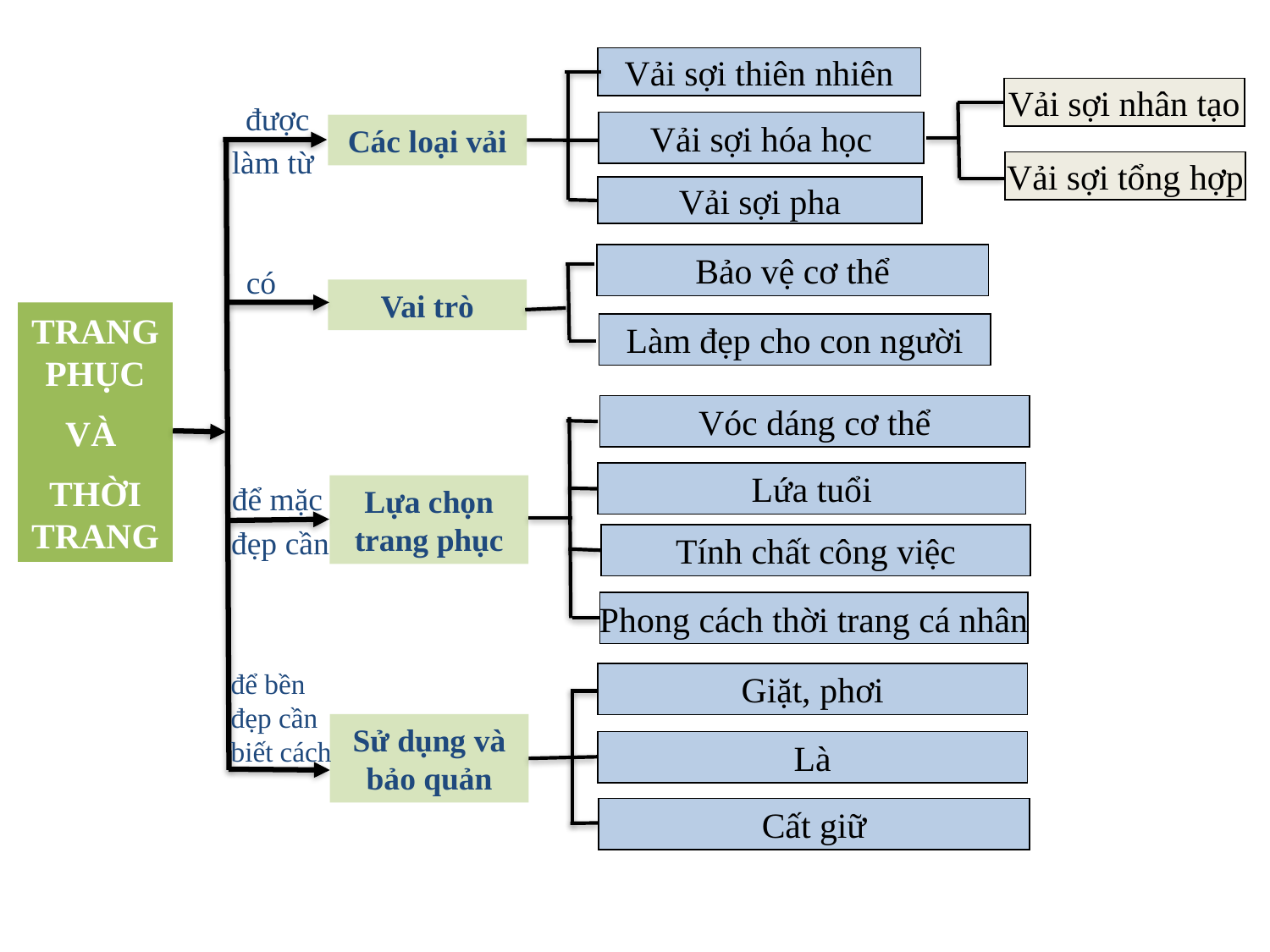

Vải sợi thiên nhiên
Vải sợi nhân tạo
được
Vải sợi hóa học
Các loại vải
làm từ

Vải sợi tổng hợp
Vải sợi pha
Bảo vệ cơ thể
có
Vai trò
TRANG PHỤC
VÀ
THỜI TRANG

Làm đẹp cho con người
Vóc dáng cơ thể

Lứa tuổi
để mặc
Lựa chọn trang phục
đẹp cần

Tính chất công việc
Phong cách thời trang cá nhân
để bền đẹp cần biết cách
Giặt, phơi
Sử dụng và bảo quản
Là

Cất giữ